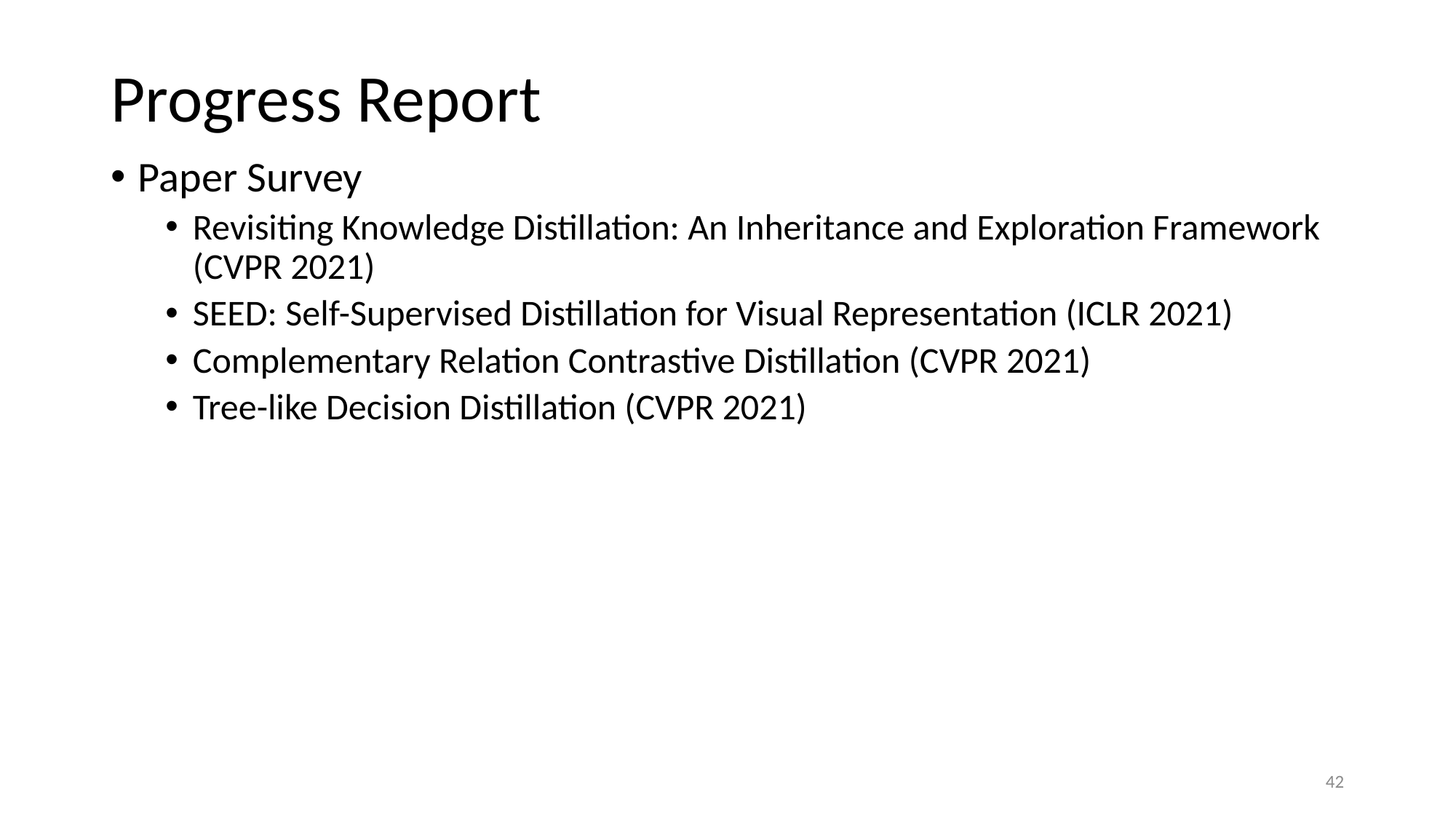

# Progress Report
Paper Survey
Revisiting Knowledge Distillation: An Inheritance and Exploration Framework (CVPR 2021)
SEED: Self-Supervised Distillation for Visual Representation (ICLR 2021)
Complementary Relation Contrastive Distillation (CVPR 2021)
Tree-like Decision Distillation (CVPR 2021)

42